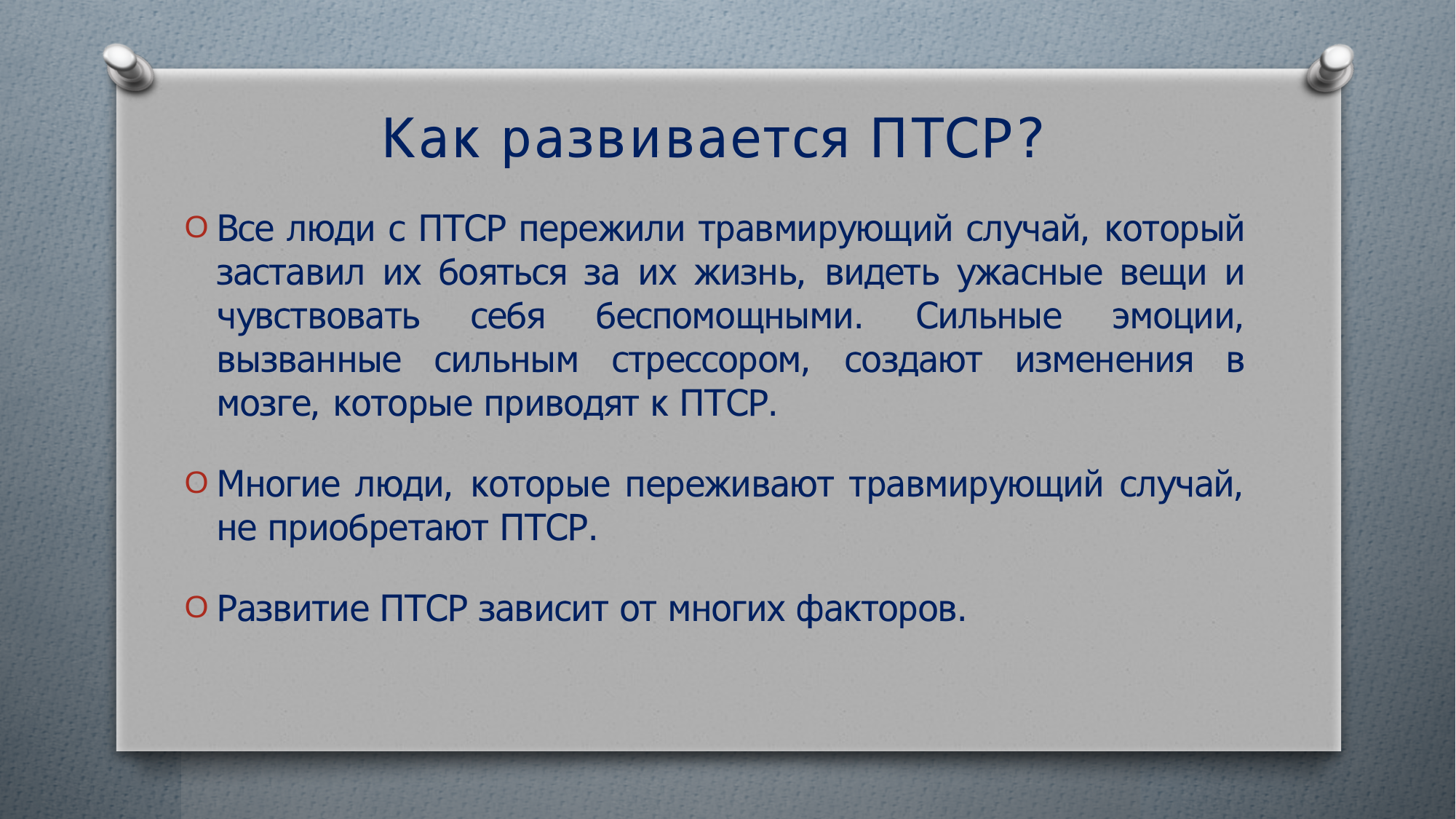

# Как развивается ПТСР?
Все люди с ПТСР пережили травмирующий случай, который заставил их бояться за их жизнь, видеть ужасные вещи и чувствовать себя беспомощными. Сильные эмоции, вызванные сильным стрессором, создают изменения в мозге, которые приводят к ПТСР.

Многие люди, которые переживают травмирующий случай, не приобретают ПТСР.

Развитие ПТСР зависит от многих факторов.